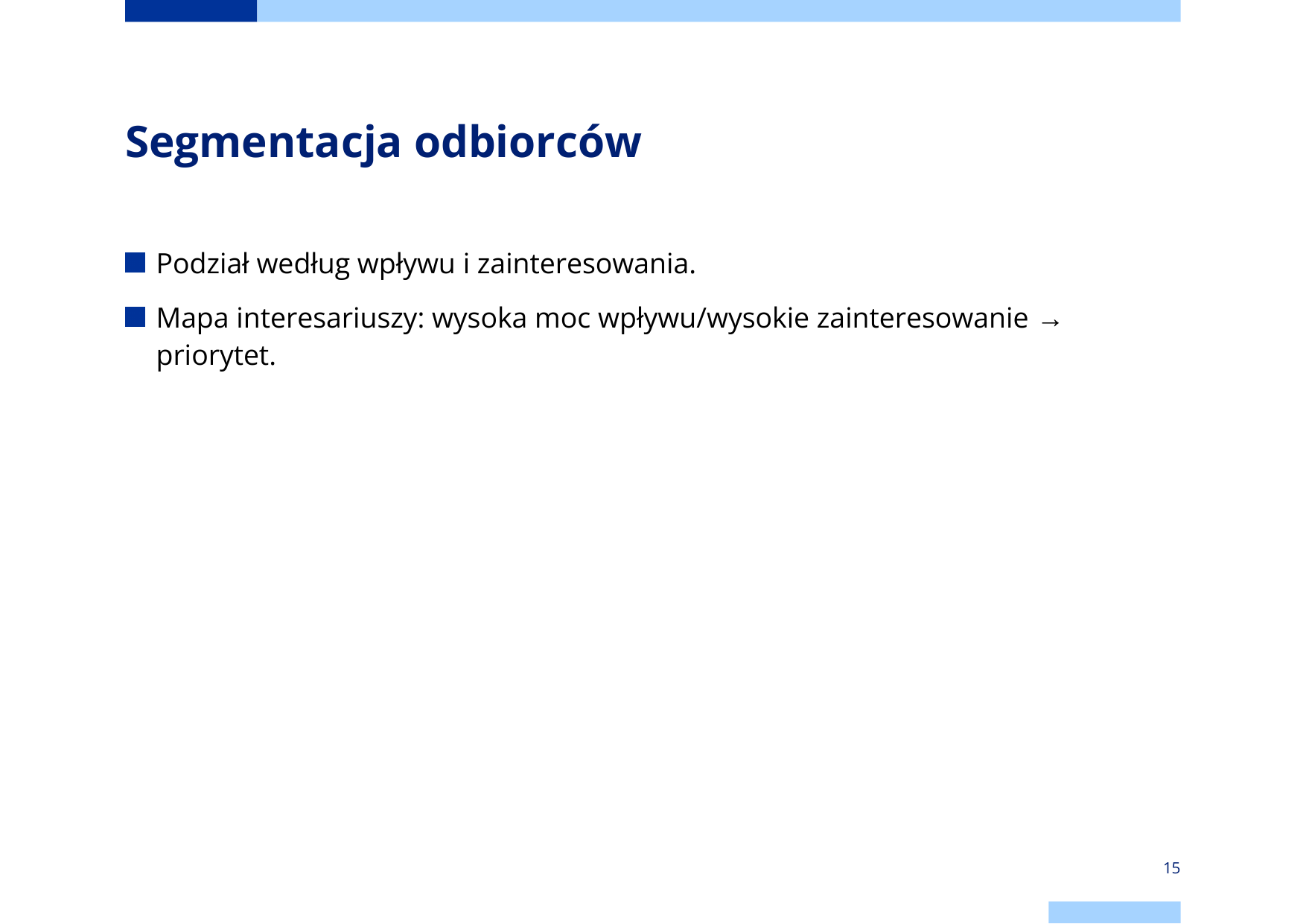

# Segmentacja odbiorców
Podział według wpływu i zainteresowania.
Mapa interesariuszy: wysoka moc wpływu/wysokie zainteresowanie → priorytet.
15